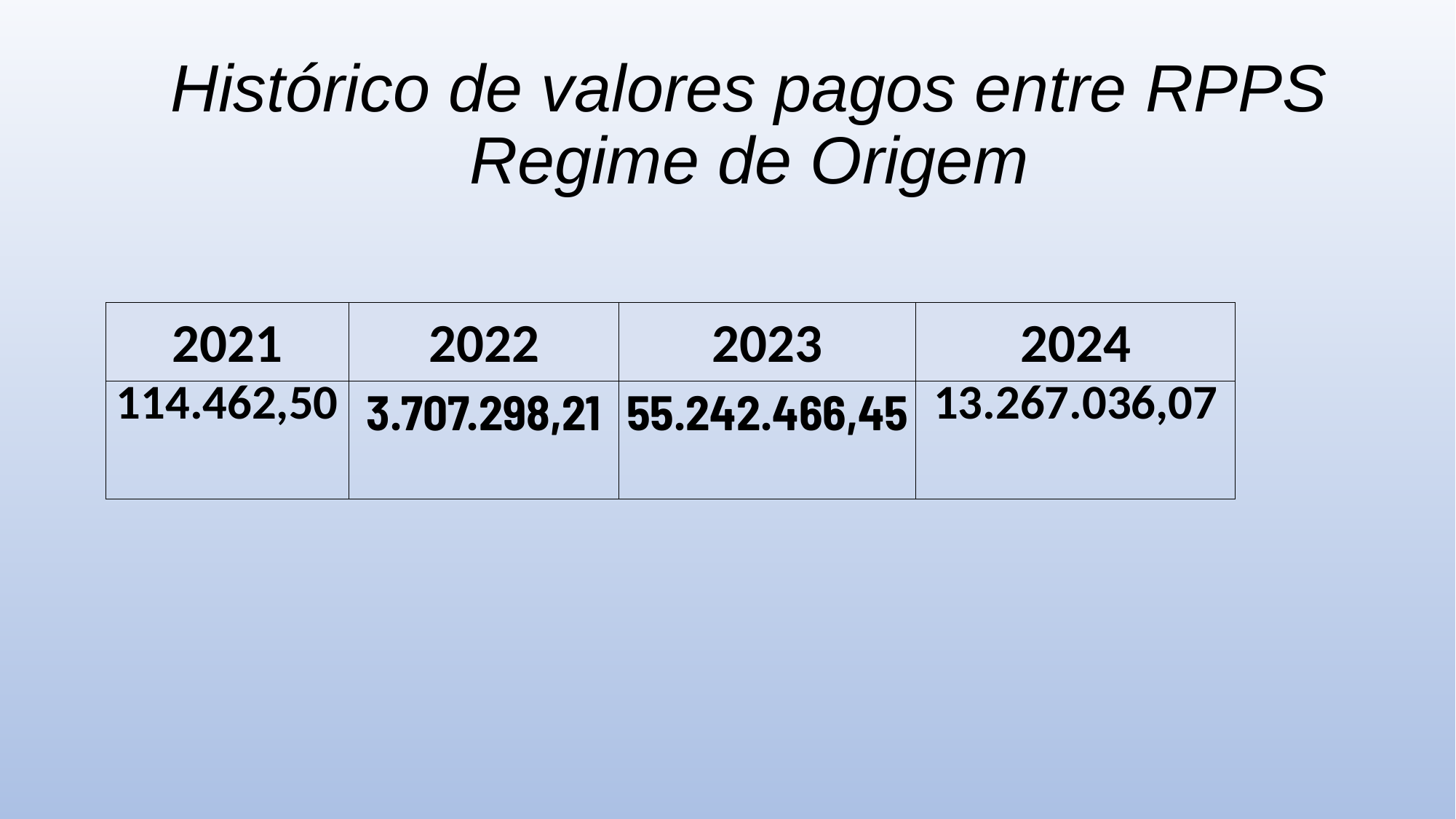

# Histórico de valores pagos entre RPPS Regime de Origem
| 2021 | 2022 | 2023 | 2024 |
| --- | --- | --- | --- |
| 114.462,50 | 3.707.298,21 | 55.242.466,45 | 13.267.036,07 |